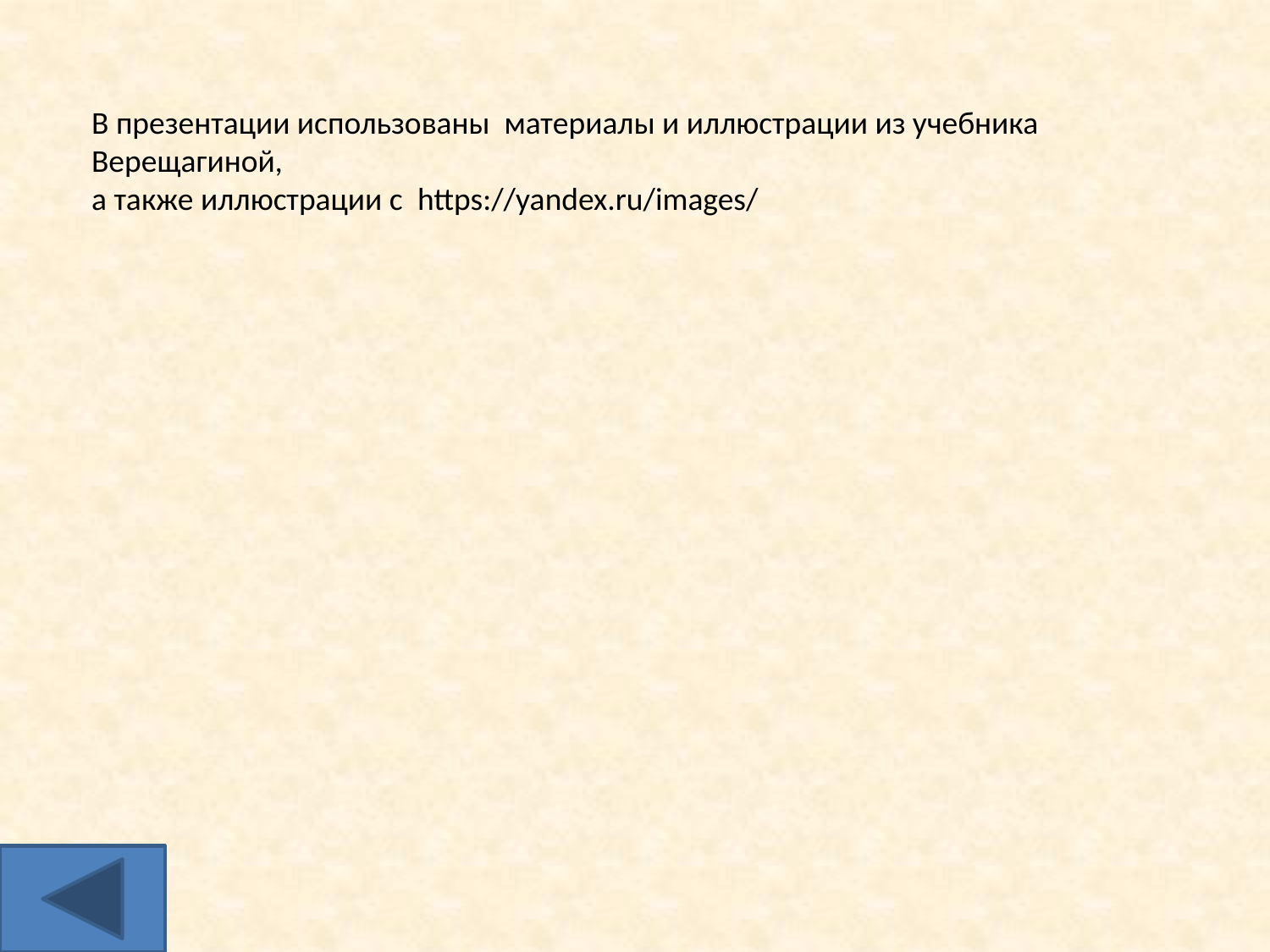

В презентации использованы  материалы и иллюстрации из учебника Верещагиной,
а также иллюстрации с  https://yandex.ru/images/